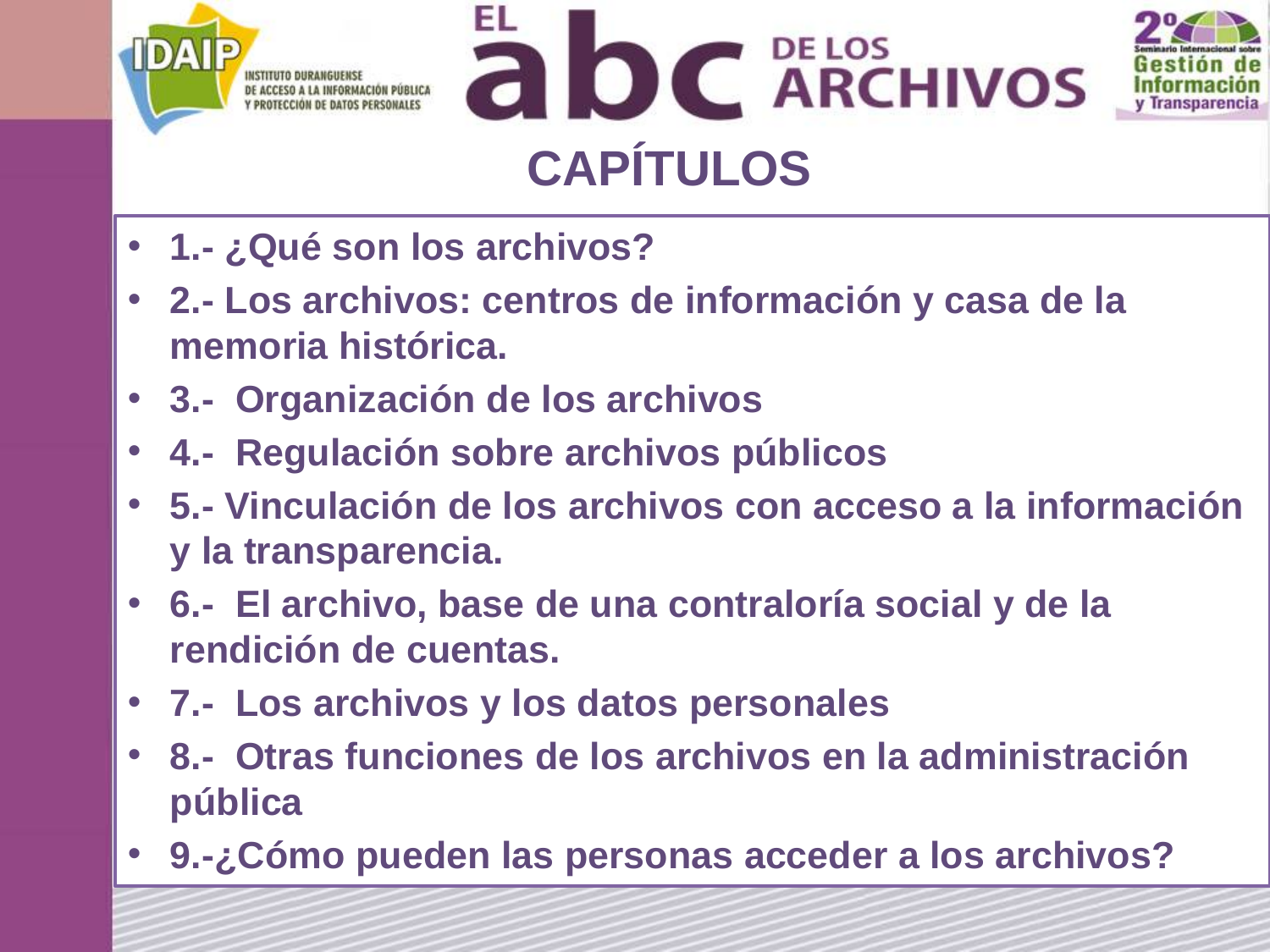

# CAPÍTULOS
1.- ¿Qué son los archivos?
2.- Los archivos: centros de información y casa de la memoria histórica.
3.-  Organización de los archivos
4.-  Regulación sobre archivos públicos
5.- Vinculación de los archivos con acceso a la información y la transparencia.
6.-  El archivo, base de una contraloría social y de la rendición de cuentas.
7.-  Los archivos y los datos personales
8.-  Otras funciones de los archivos en la administración pública
9.-¿Cómo pueden las personas acceder a los archivos?